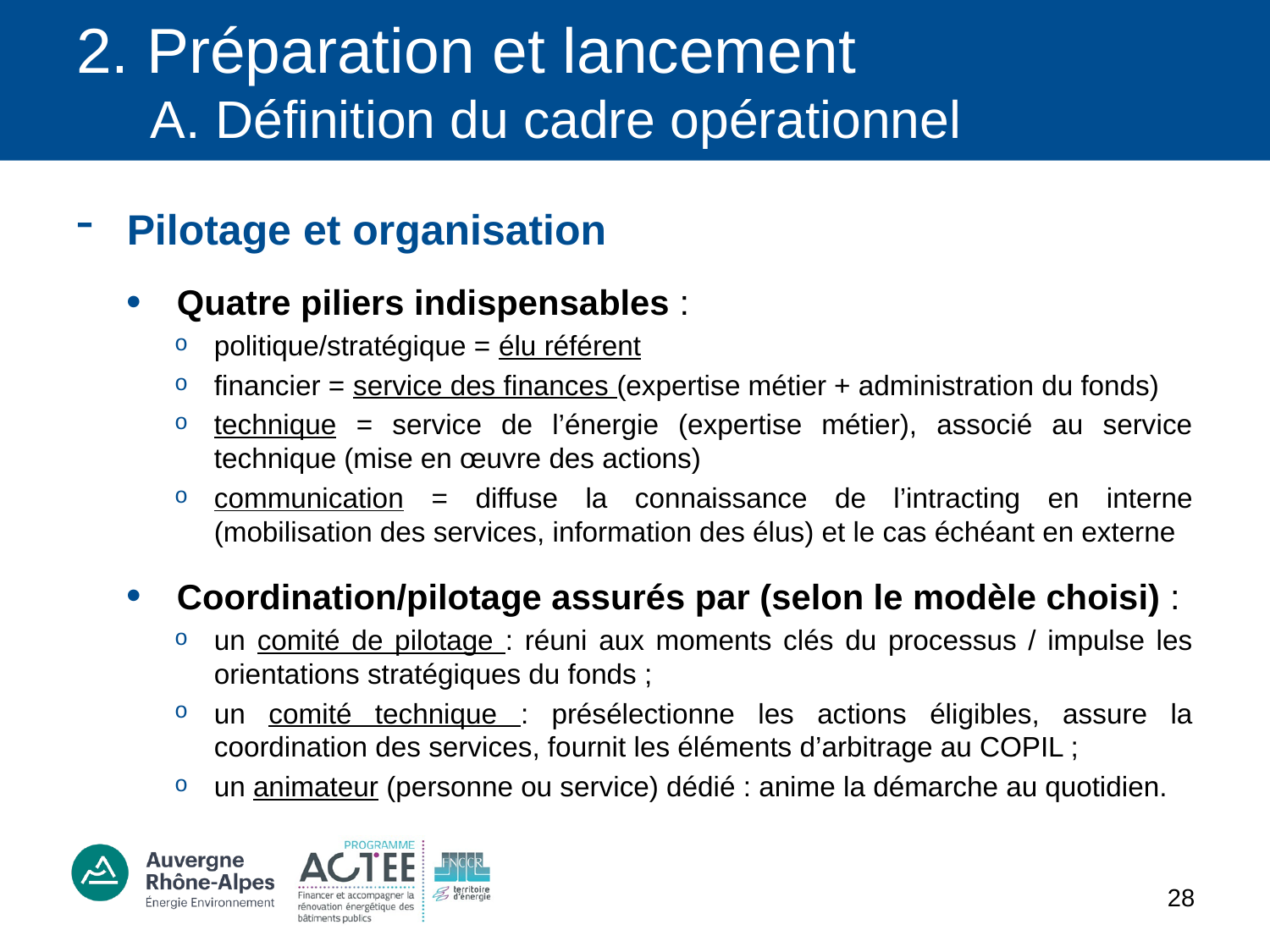

# 2. Préparation et lancement A. Définition du cadre opérationnel
Pilotage et organisation

Quatre piliers indispensables :
politique/stratégique = élu référent
financier = service des finances (expertise métier + administration du fonds)
technique = service de l’énergie (expertise métier), associé au service technique (mise en œuvre des actions)
communication = diffuse la connaissance de l’intracting en interne (mobilisation des services, information des élus) et le cas échéant en externe

Coordination/pilotage assurés par (selon le modèle choisi) :
un comité de pilotage : réuni aux moments clés du processus / impulse les orientations stratégiques du fonds ;
un comité technique : présélectionne les actions éligibles, assure la coordination des services, fournit les éléments d’arbitrage au COPIL ;
un animateur (personne ou service) dédié : anime la démarche au quotidien.